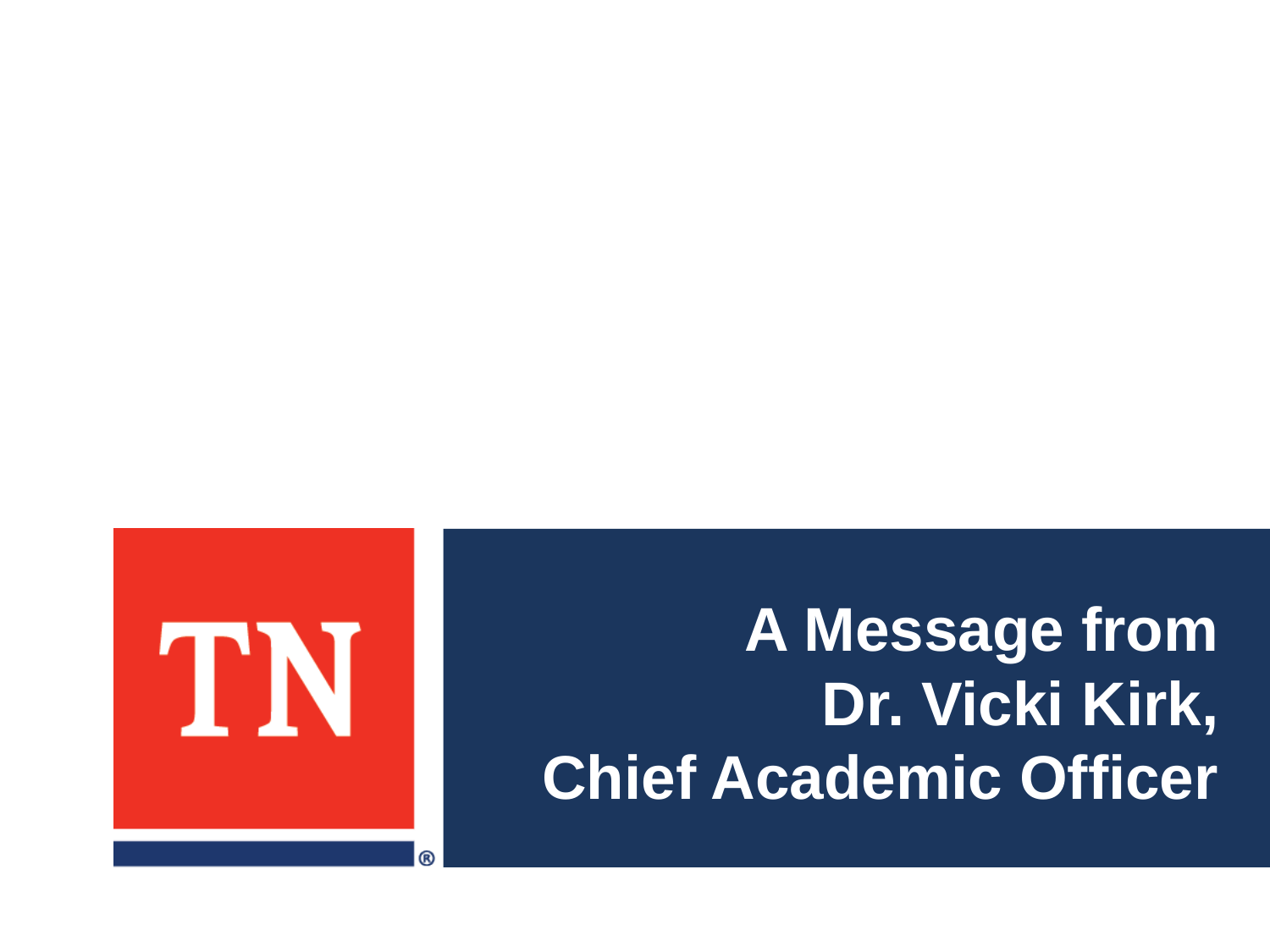

# A Message from Dr. Vicki Kirk, Chief Academic Officer